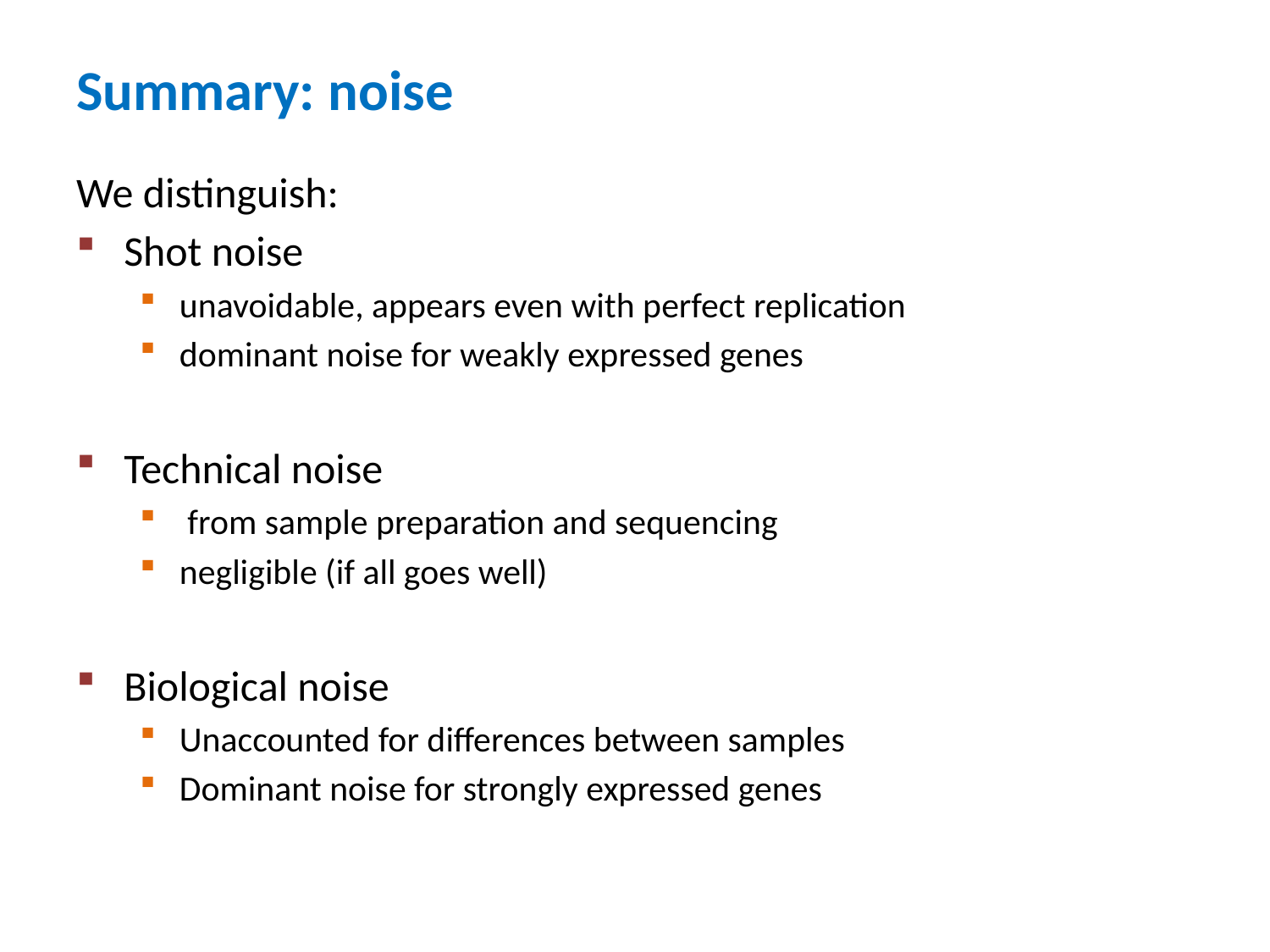

Summary: noise
We distinguish:
Shot noise
unavoidable, appears even with perfect replication
dominant noise for weakly expressed genes

Technical noise
 from sample preparation and sequencing
negligible (if all goes well)

Biological noise
Unaccounted for differences between samples
Dominant noise for strongly expressed genes